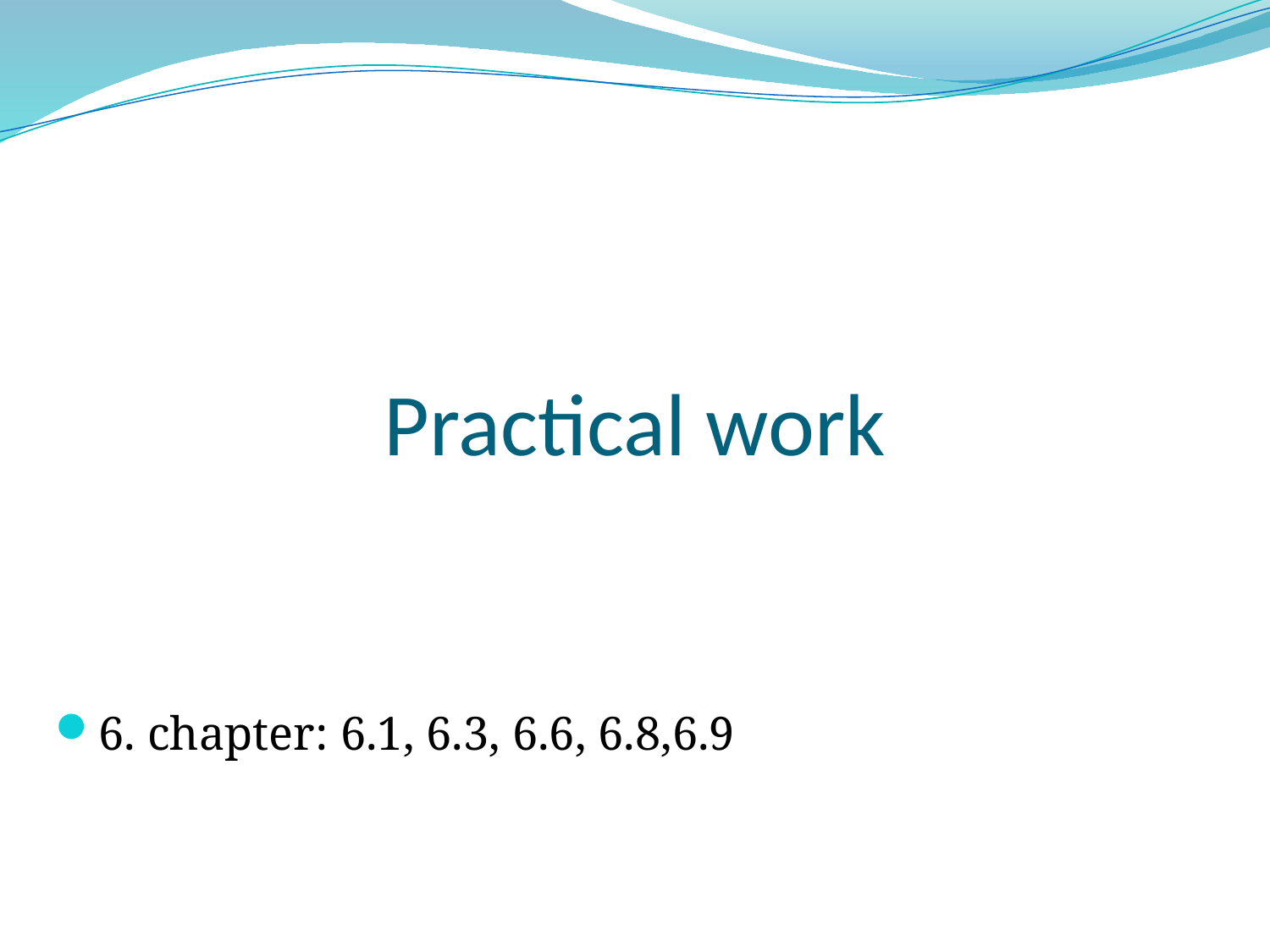

# Practical work
6. chapter: 6.1, 6.3, 6.6, 6.8,6.9